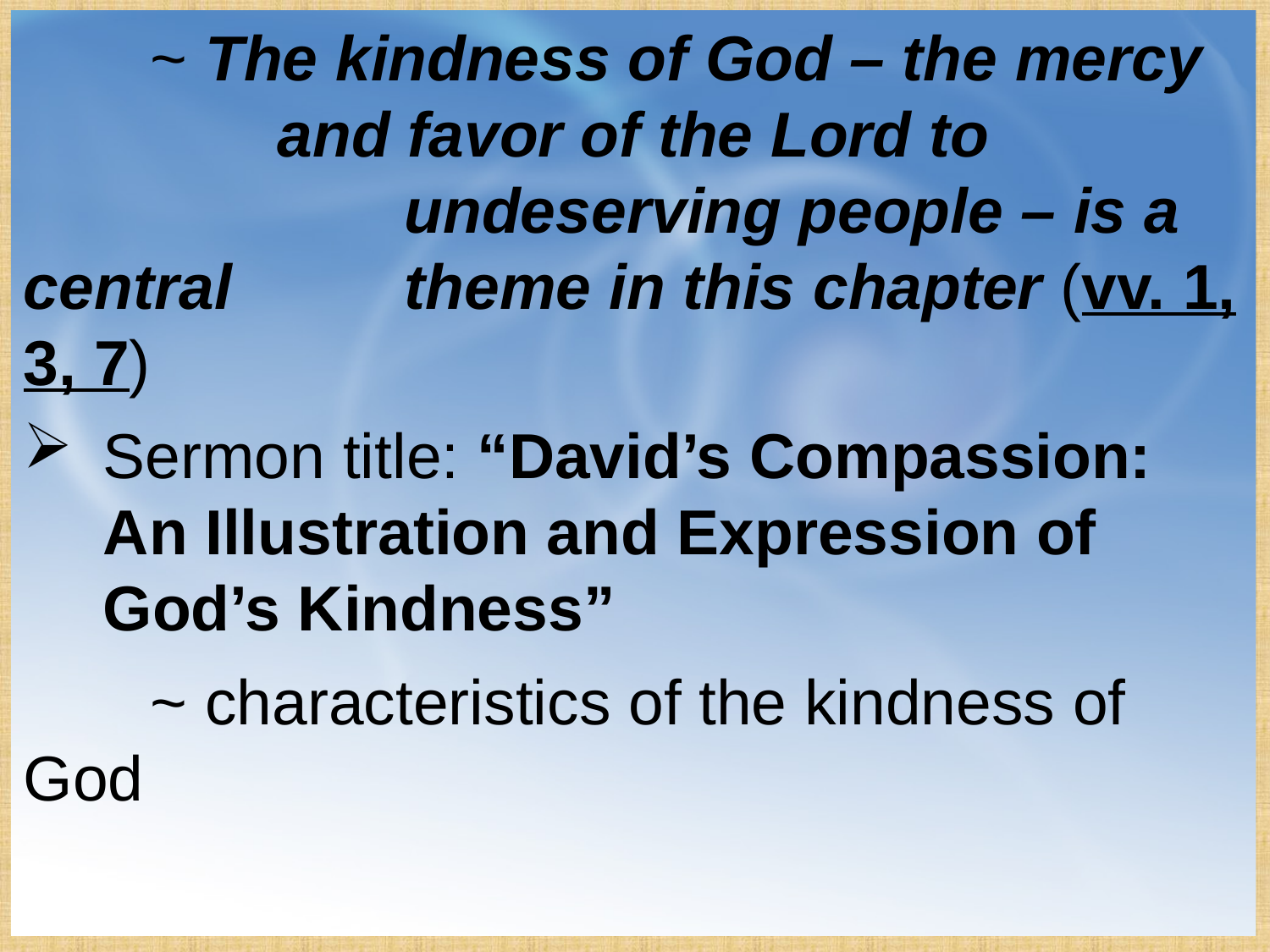

~ The kindness of God – the mercy 		and favor of the Lord to 					undeserving people – is a central 		theme in this chapter (vv. 1, 3, 7)
Sermon title: “David’s Compassion: An Illustration and Expression of God’s Kindness”
	~ characteristics of the kindness of God